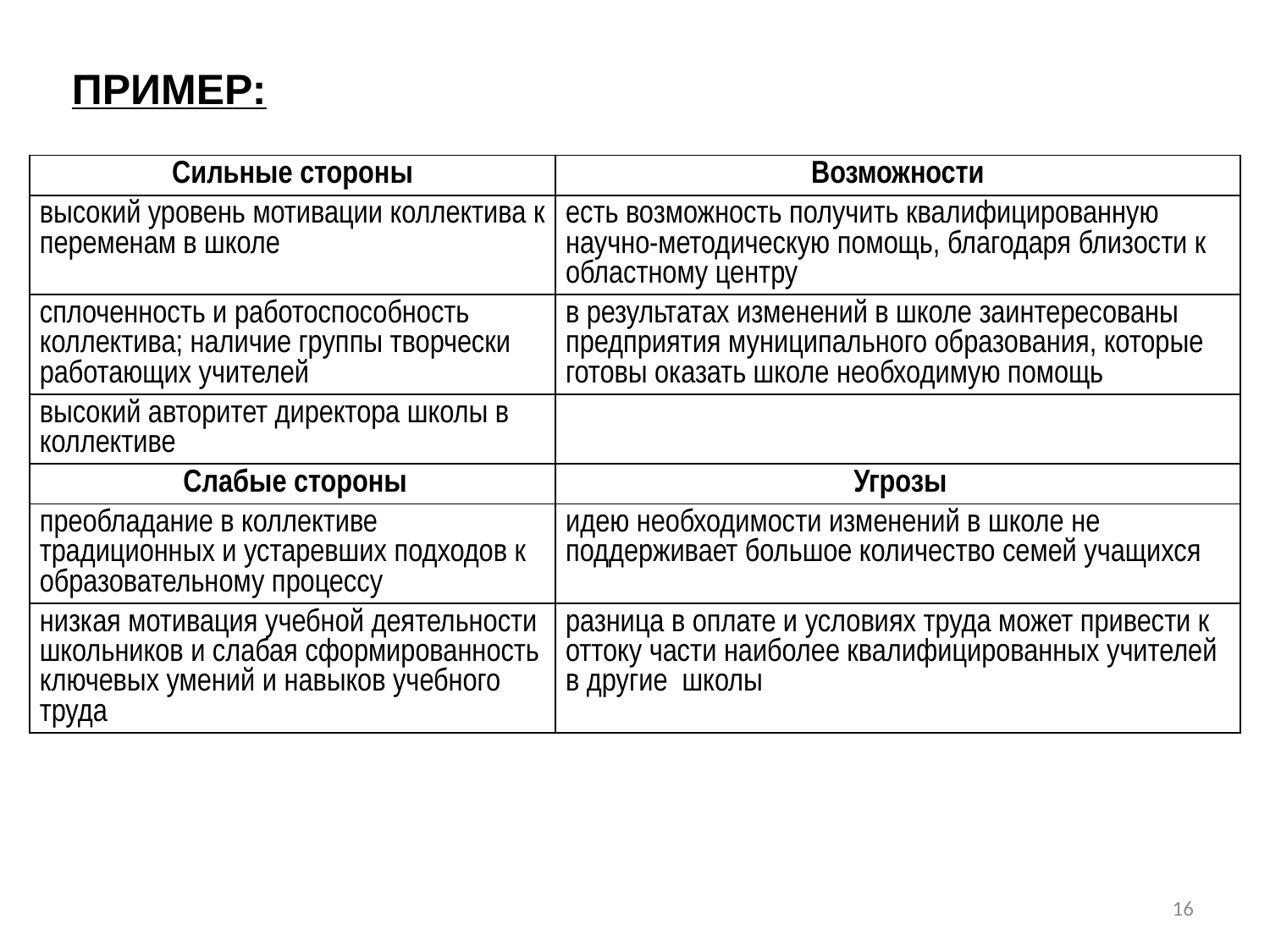

ПРИМЕР:
| Сильные стороны | Возможности |
| --- | --- |
| высокий уровень мотивации коллектива к переменам в школе | есть возможность получить квалифицированную научно-методическую помощь, благодаря близости к областному центру |
| сплоченность и работоспособность коллектива; наличие группы творчески работающих учителей | в результатах изменений в школе заинтересованы предприятия муниципального образования, которые готовы оказать школе необходимую помощь |
| высокий авторитет директора школы в коллективе |  |
| Слабые стороны | Угрозы |
| преобладание в коллективе традиционных и устаревших подходов к образовательному процессу | идею необходимости изменений в школе не поддерживает большое количество семей учащихся |
| низкая мотивация учебной деятельности школьников и слабая сформированность ключевых умений и навыков учебного труда | разница в оплате и условиях труда может привести к оттоку части наиболее квалифицированных учителей в другие школы |
16